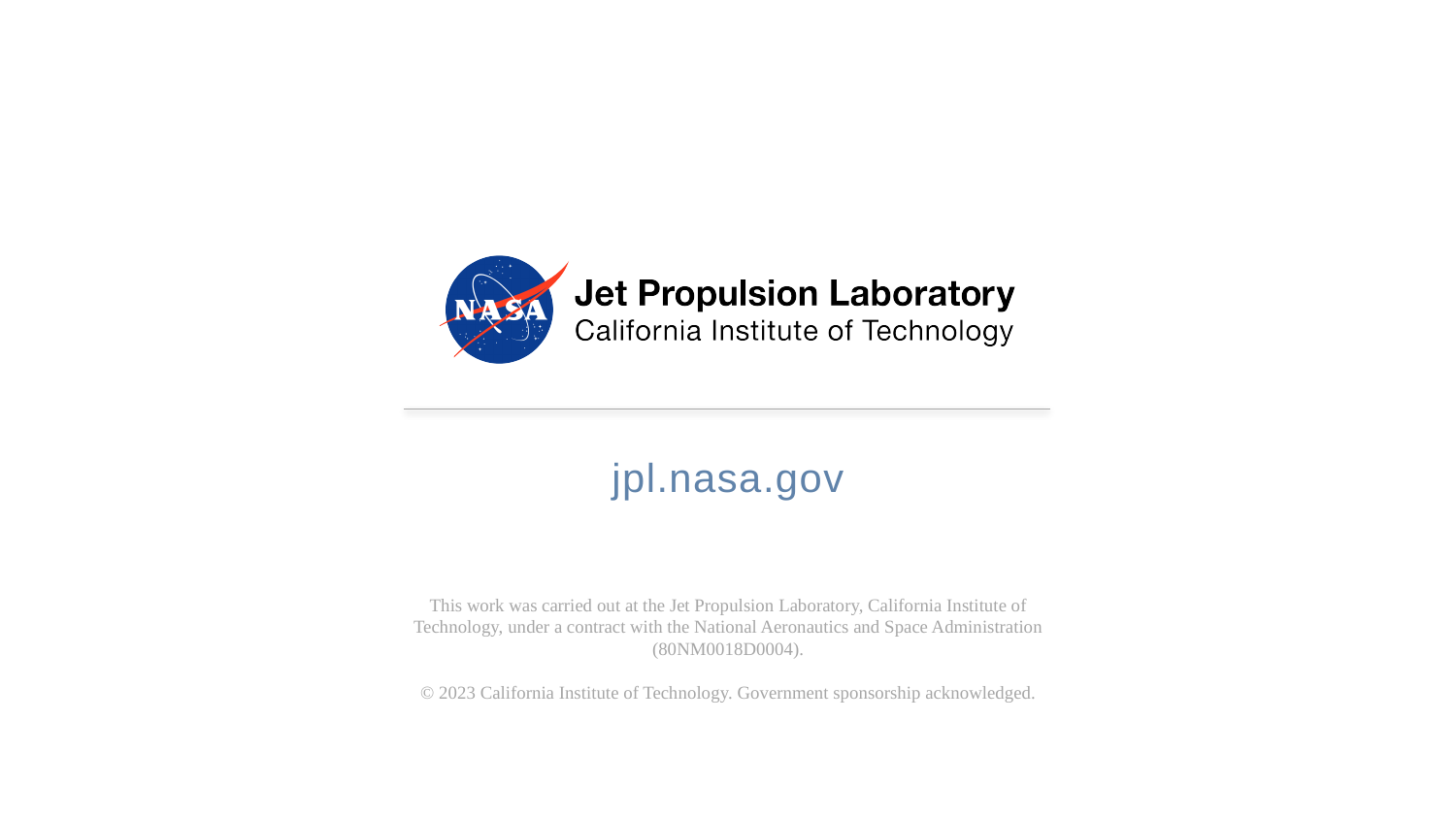

This work was carried out at the Jet Propulsion Laboratory, California Institute of Technology, under a contract with the National Aeronautics and Space Administration (80NM0018D0004).

© 2023 California Institute of Technology. Government sponsorship acknowledged.